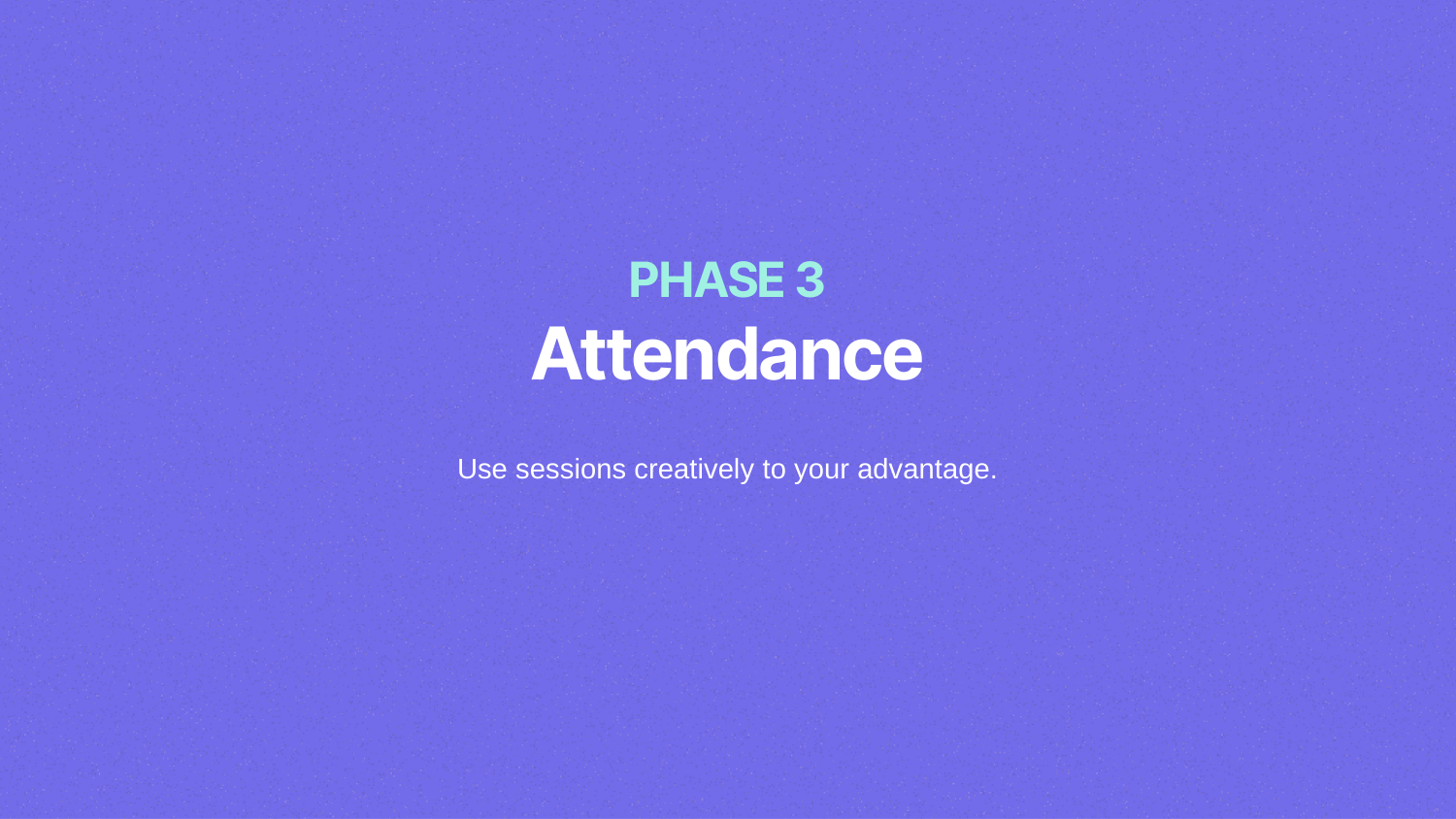

PHASE 3
Attendance
Use sessions creatively to your advantage.